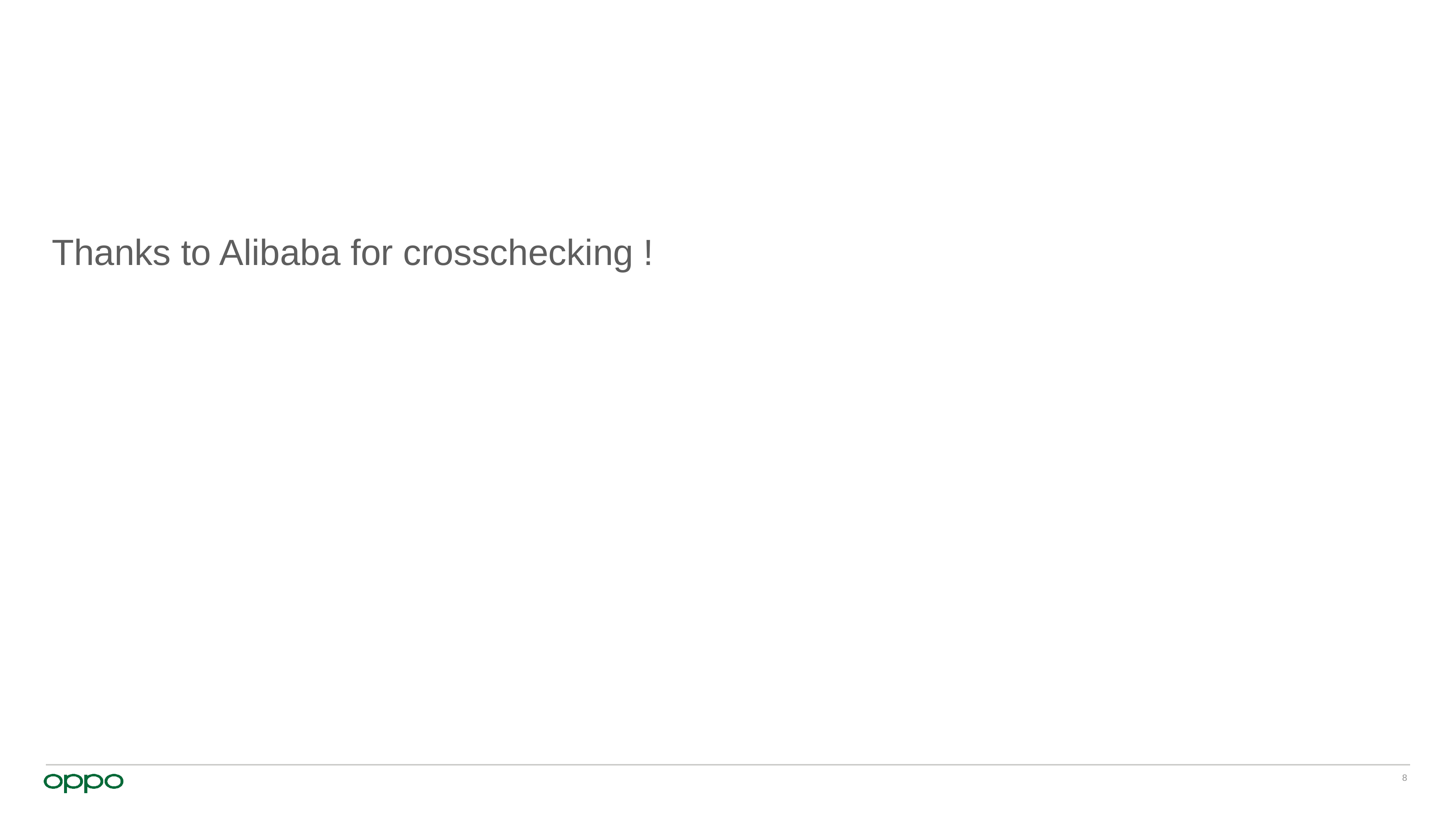

#
Thanks to Alibaba for crosschecking !